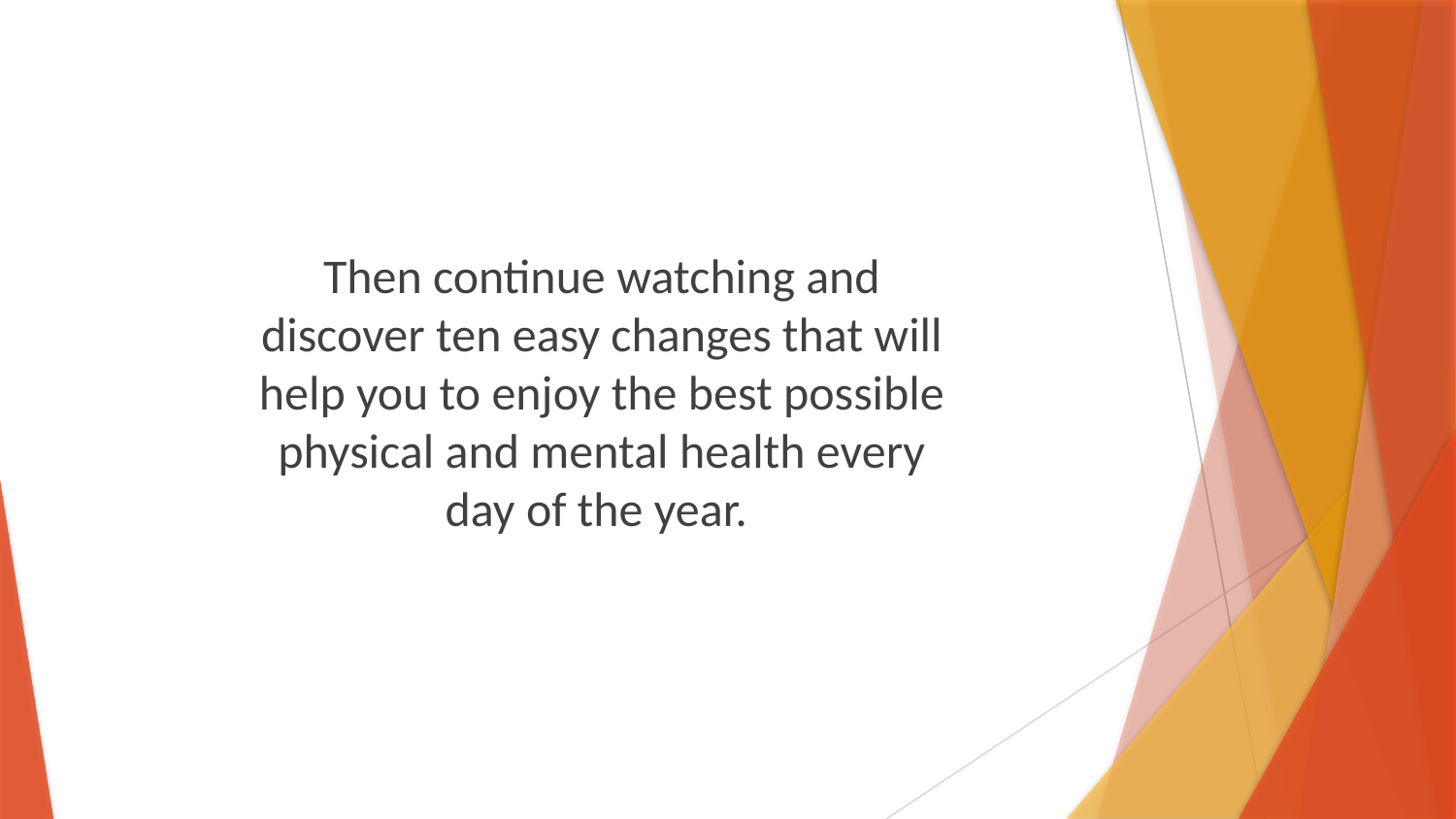

Then continue watching and discover ten easy changes that will help you to enjoy the best possible physical and mental health every day of the year.